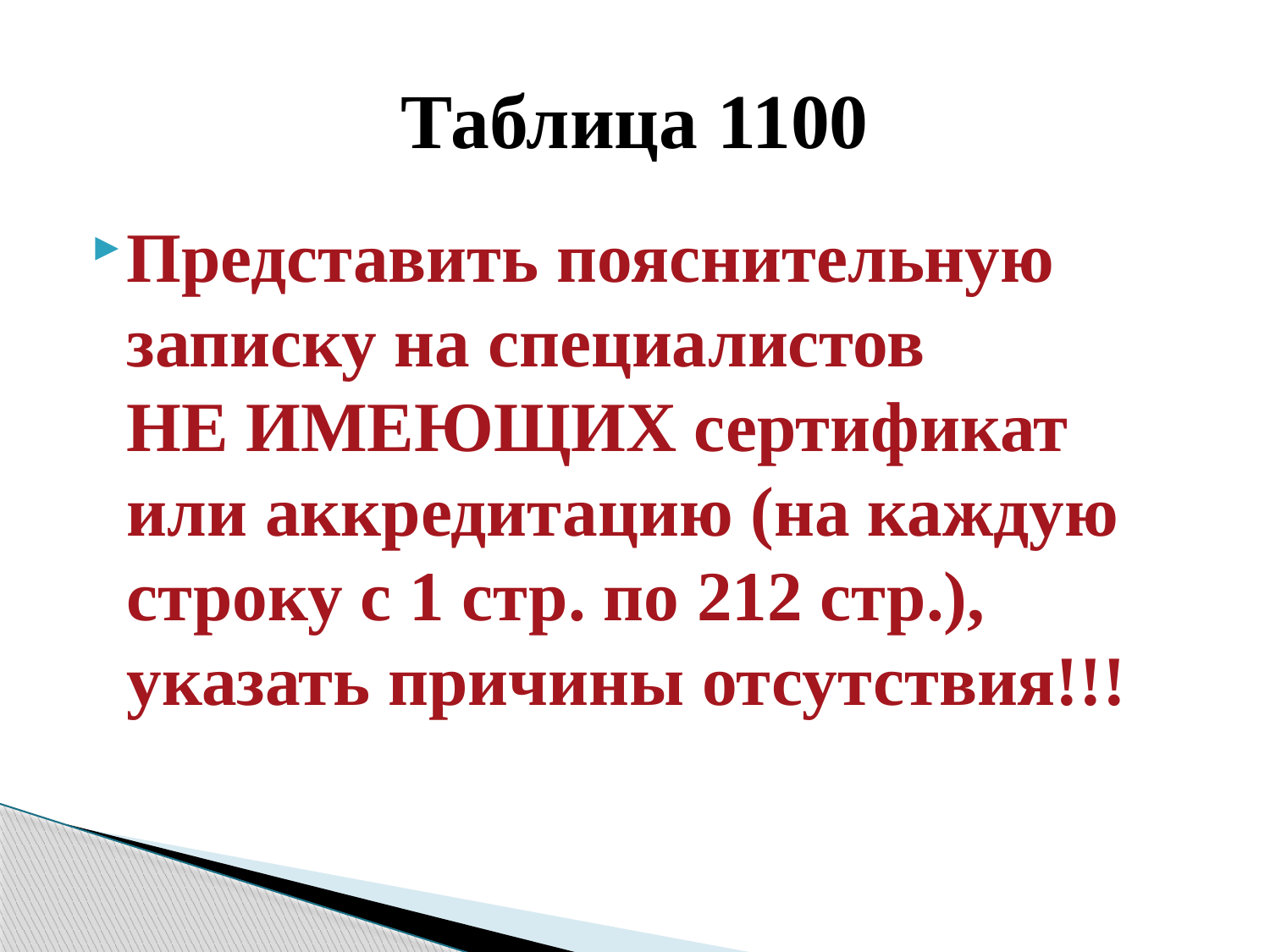

# Таблица 1100
Представить пояснительную записку на специалистов
НЕ ИМЕЮЩИХ сертификат или аккредитацию (на каждую строку с 1 стр. по 212 стр.), указать причины отсутствия!!!